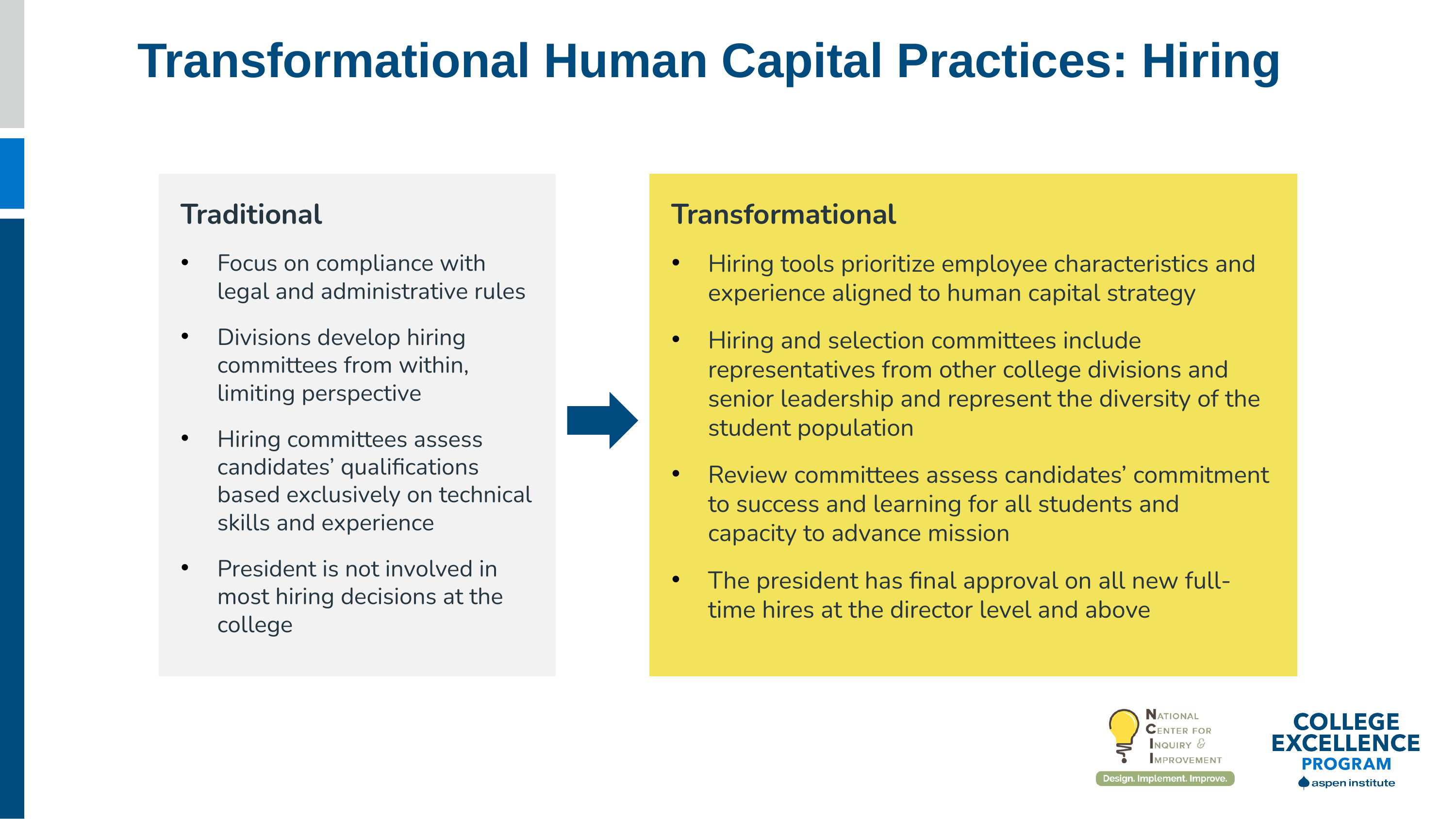

Transformational Human Capital Practices: Hiring
Traditional
Focus on compliance with legal and administrative rules
Divisions develop hiring committees from within, limiting perspective
Hiring committees assess candidates’ qualifications based exclusively on technical skills and experience
President is not involved in most hiring decisions at the college
Transformational
Hiring tools prioritize employee characteristics and experience aligned to human capital strategy
Hiring and selection committees include representatives from other college divisions and senior leadership and represent the diversity of the student population
Review committees assess candidates’ commitment to success and learning for all students and capacity to advance mission
The president has final approval on all new full-time hires at the director level and above